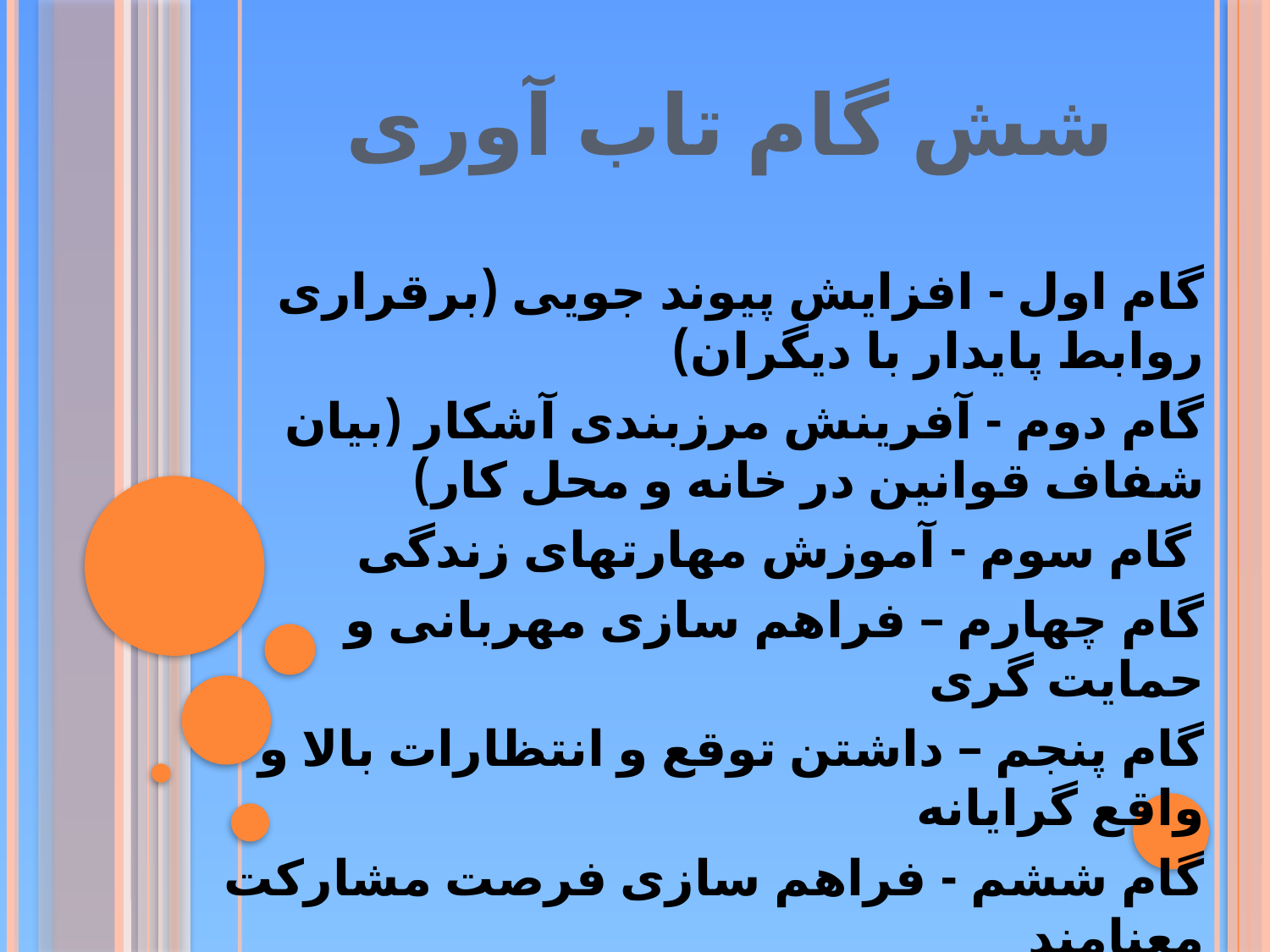

# شش گام تاب آوری
گام اول - افزایش پیوند جویی (برقراری روابط پایدار با دیگران)
گام دوم - آفرینش مرزبندی آشکار (بیان شفاف قوانین در خانه و محل کار)
گام سوم - آموزش مهارتهای زندگی
گام چهارم – فراهم سازی مهربانی و حمایت گری
گام پنجم – داشتن توقع و انتظارات بالا و واقع گرایانه
گام ششم - فراهم سازی فرصت مشارکت معنامند